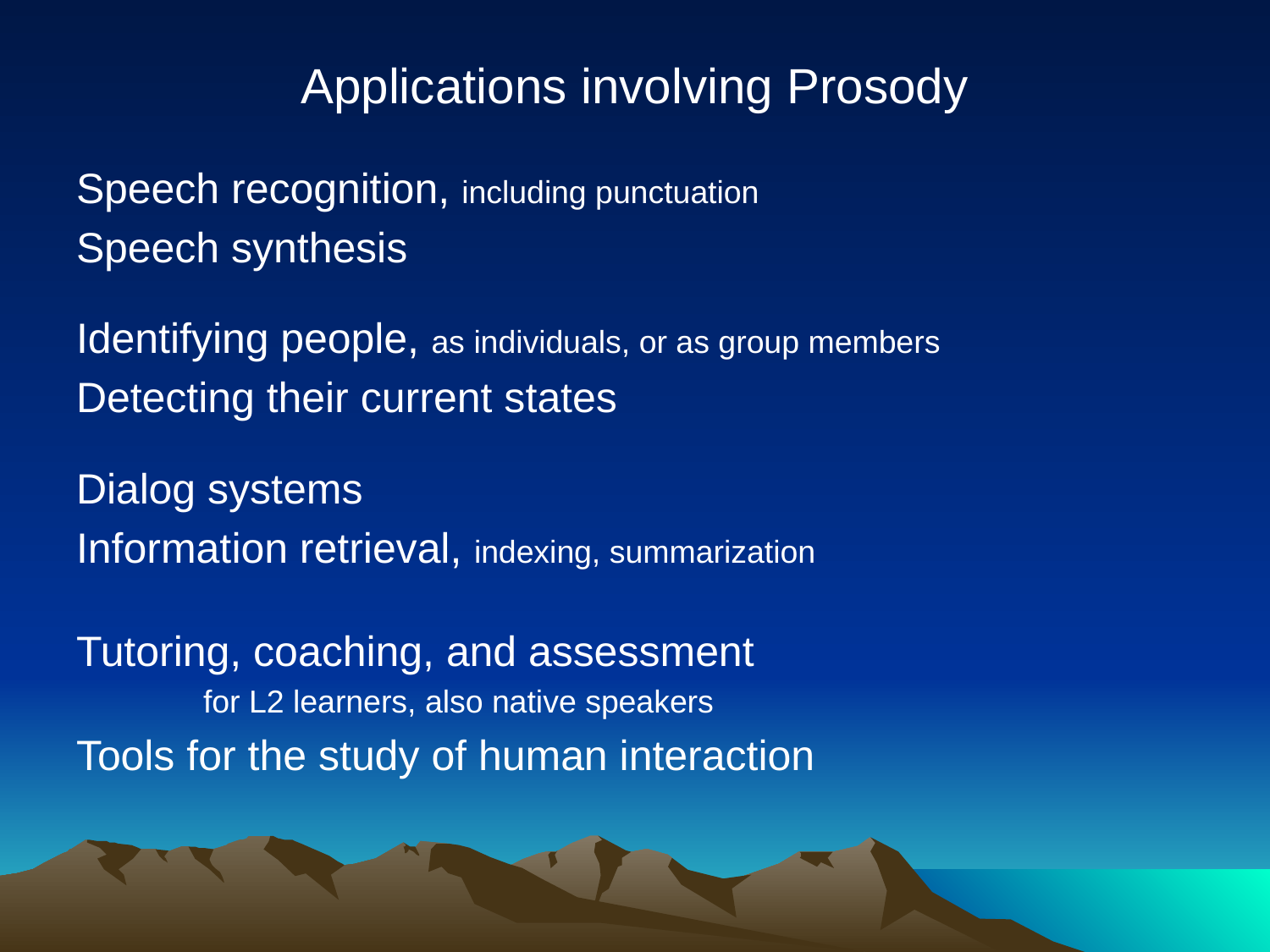

Applications involving Prosody

Speech recognition, including punctuation
Speech synthesis
Identifying people, as individuals, or as group members
Detecting their current states
Dialog systems
Information retrieval, indexing, summarization

Tutoring, coaching, and assessment
	for L2 learners, also native speakers
Tools for the study of human interaction